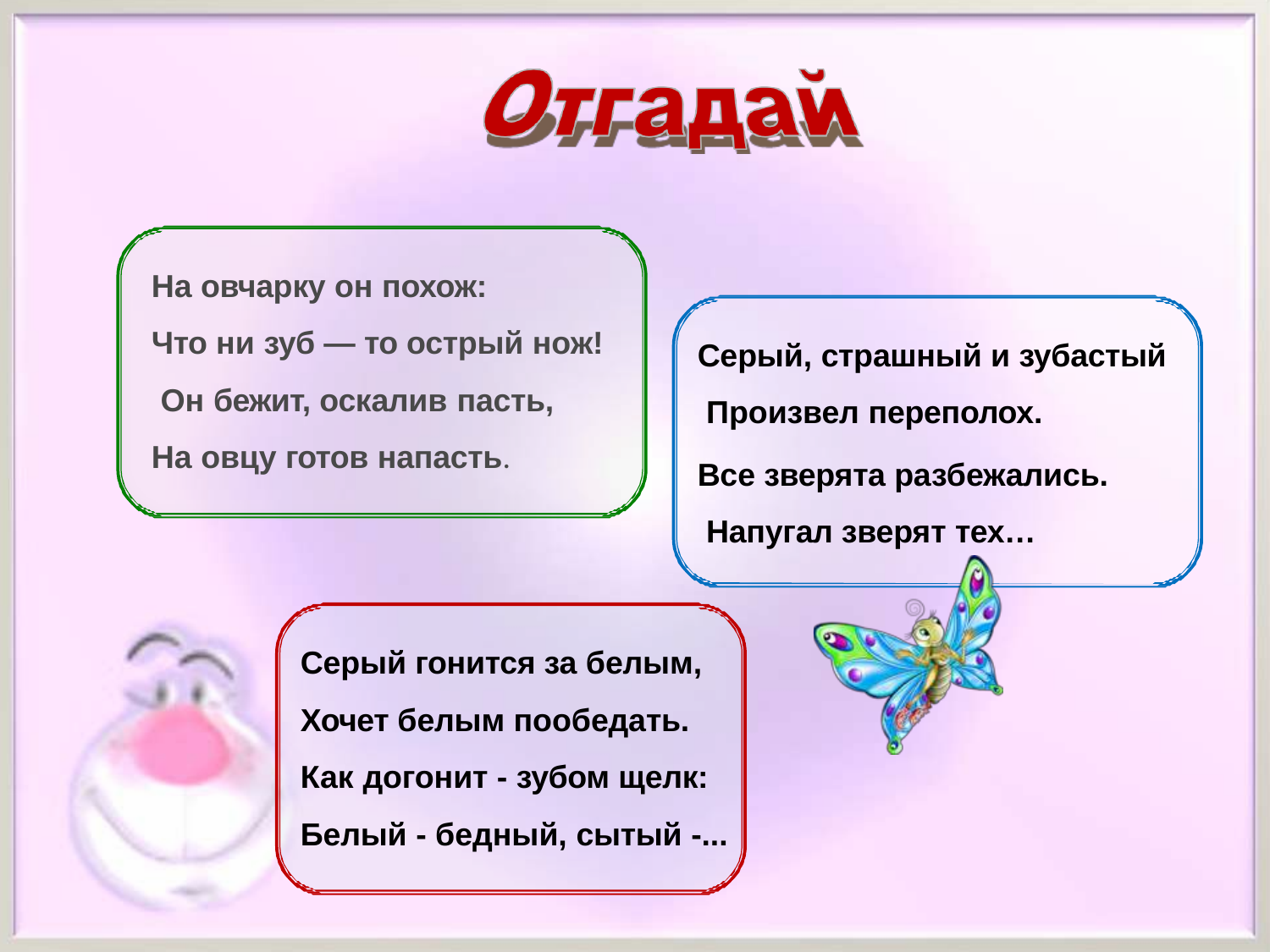

На овчарку он похож:

Что ни зуб — то острый нож!  Он бежит, оскалив пасть,
На овцу готов напасть.
Серый, страшный и зубастый  Произвел переполох.
Все зверята разбежались.  Напугал зверят тех…

Серый гонится за белым,  Хочет белым пообедать.  Как догонит - зубом щелк:  Белый - бедный, сытый -...